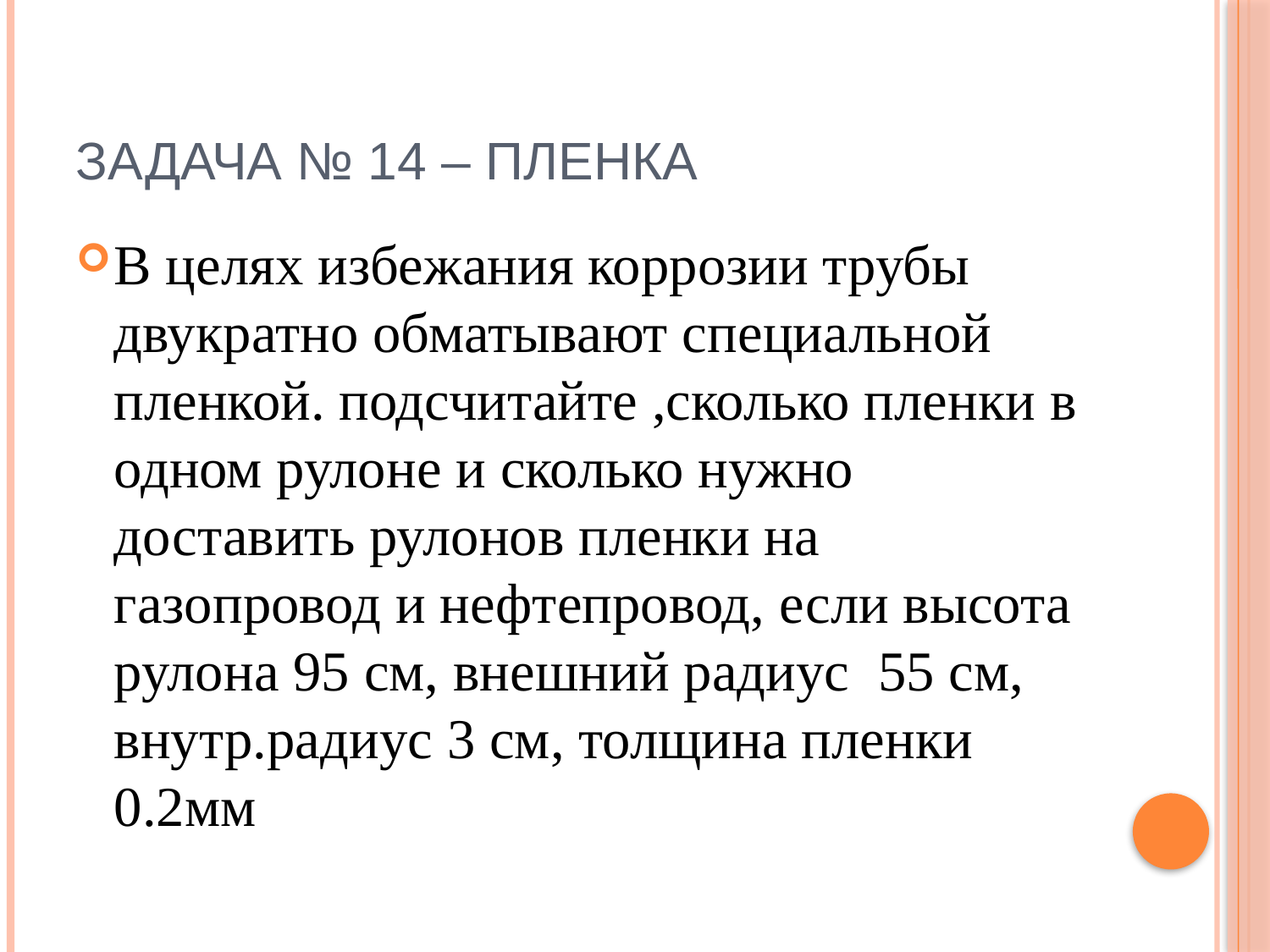

# Задача № 14 – Пленка
В целях избежания коррозии трубы двукратно обматывают специальной пленкой. подсчитайте ,сколько пленки в одном рулоне и сколько нужно доставить рулонов пленки на газопровод и нефтепровод, если высота рулона 95 см, внешний радиус  55 см, внутр.радиус 3 см, толщина пленки  0.2мм